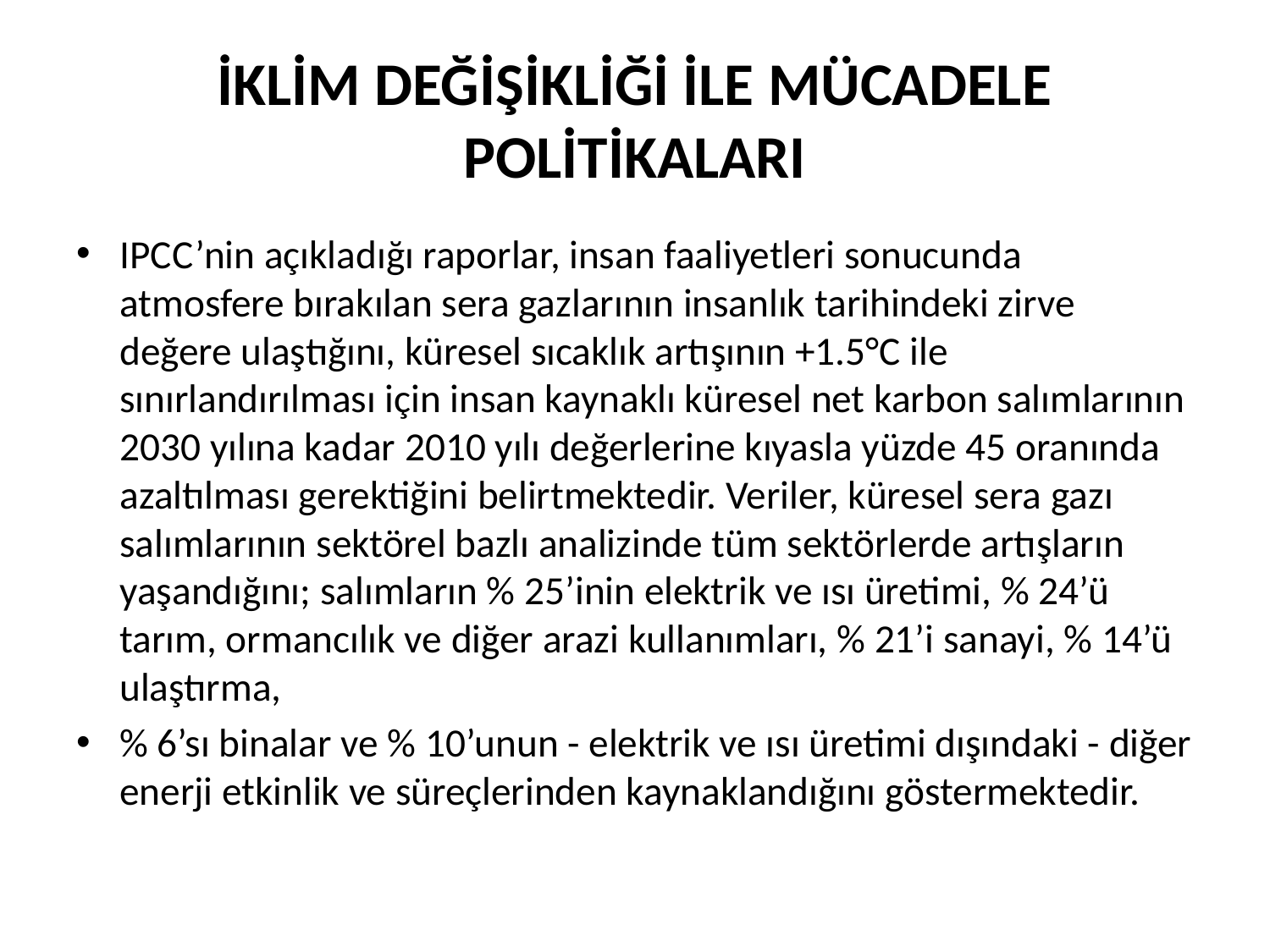

# İKLİM DEĞİŞİKLİĞİ İLE MÜCADELE POLİTİKALARI
IPCC’nin açıkladığı raporlar, insan faaliyetleri sonucunda atmosfere bırakılan sera gazlarının insanlık tarihindeki zirve değere ulaştığını, küresel sıcaklık artışının +1.5°C ile sınırlandırılması için insan kaynaklı küresel net karbon salımlarının 2030 yılına kadar 2010 yılı değerlerine kıyasla yüzde 45 oranında azaltılması gerektiğini belirtmektedir. Veriler, küresel sera gazı salımlarının sektörel bazlı analizinde tüm sektörlerde artışların yaşandığını; salımların % 25’inin elektrik ve ısı üretimi, % 24’ü tarım, ormancılık ve diğer arazi kullanımları, % 21’i sanayi, % 14’ü ulaştırma,
% 6’sı binalar ve % 10’unun - elektrik ve ısı üretimi dışındaki - diğer enerji etkinlik ve süreçlerinden kaynaklandığını göstermektedir.